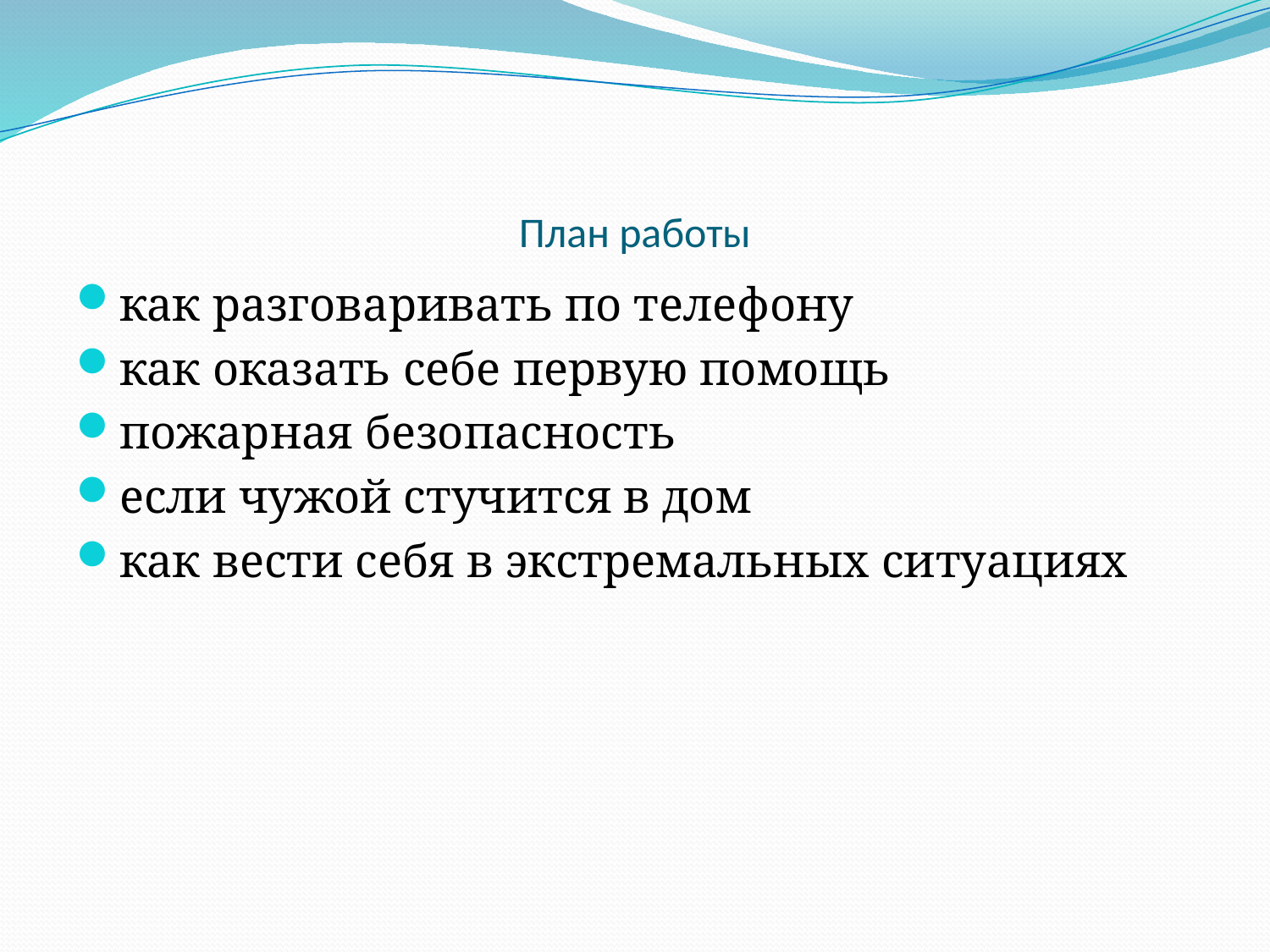

# План работы
как разговаривать по телефону
как оказать себе первую помощь
пожарная безопасность
если чужой стучится в дом
как вести себя в экстремальных ситуациях